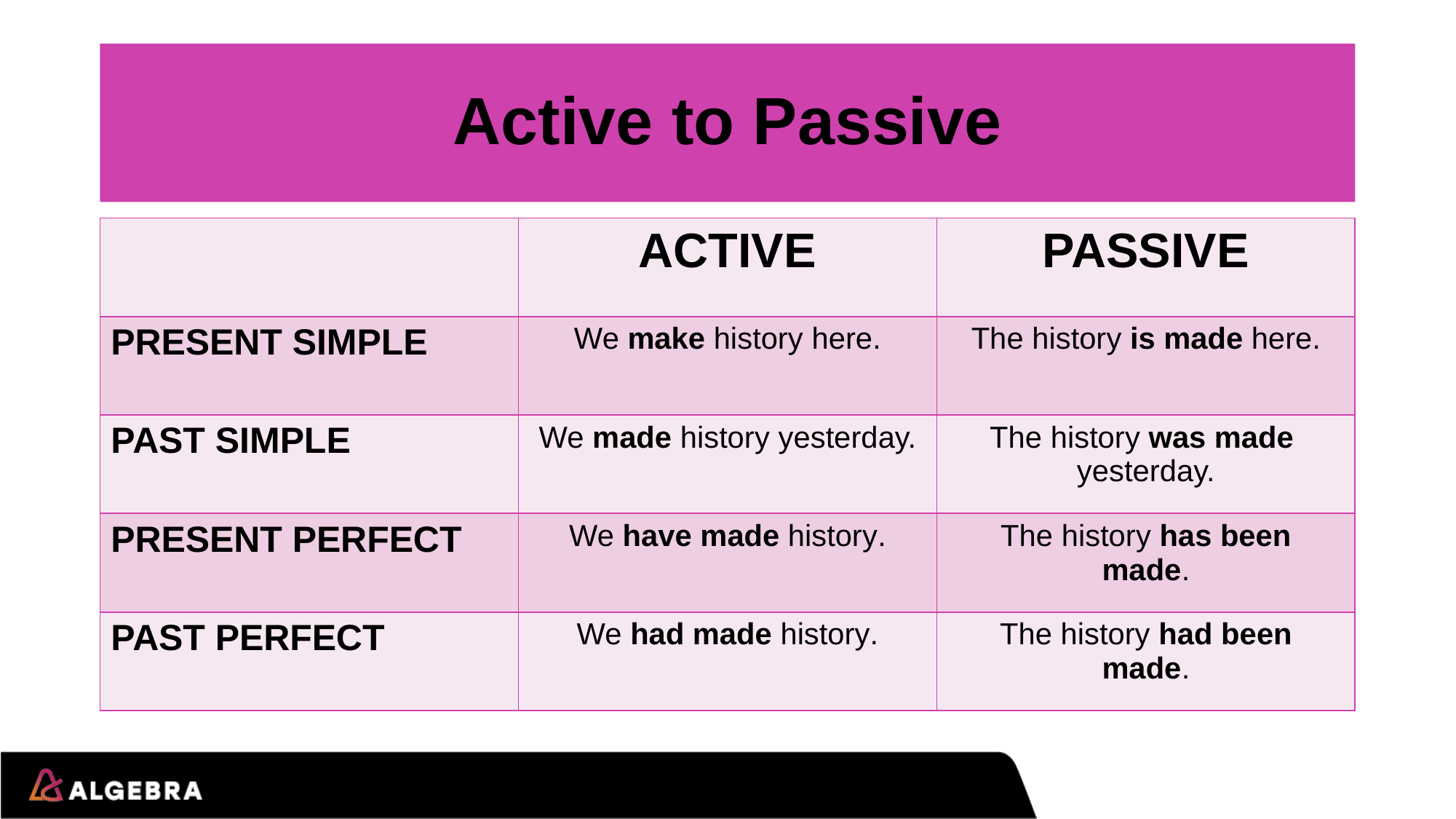

# Active to Passive
|  | ACTIVE | PASSIVE |
| --- | --- | --- |
| PRESENT SIMPLE | We make history here. | The history is made here. |
| PAST SIMPLE | We made history yesterday. | The history was made yesterday. |
| PRESENT PERFECT | We have made history. | The history has been made. |
| PAST PERFECT | We had made history. | The history had been made. |